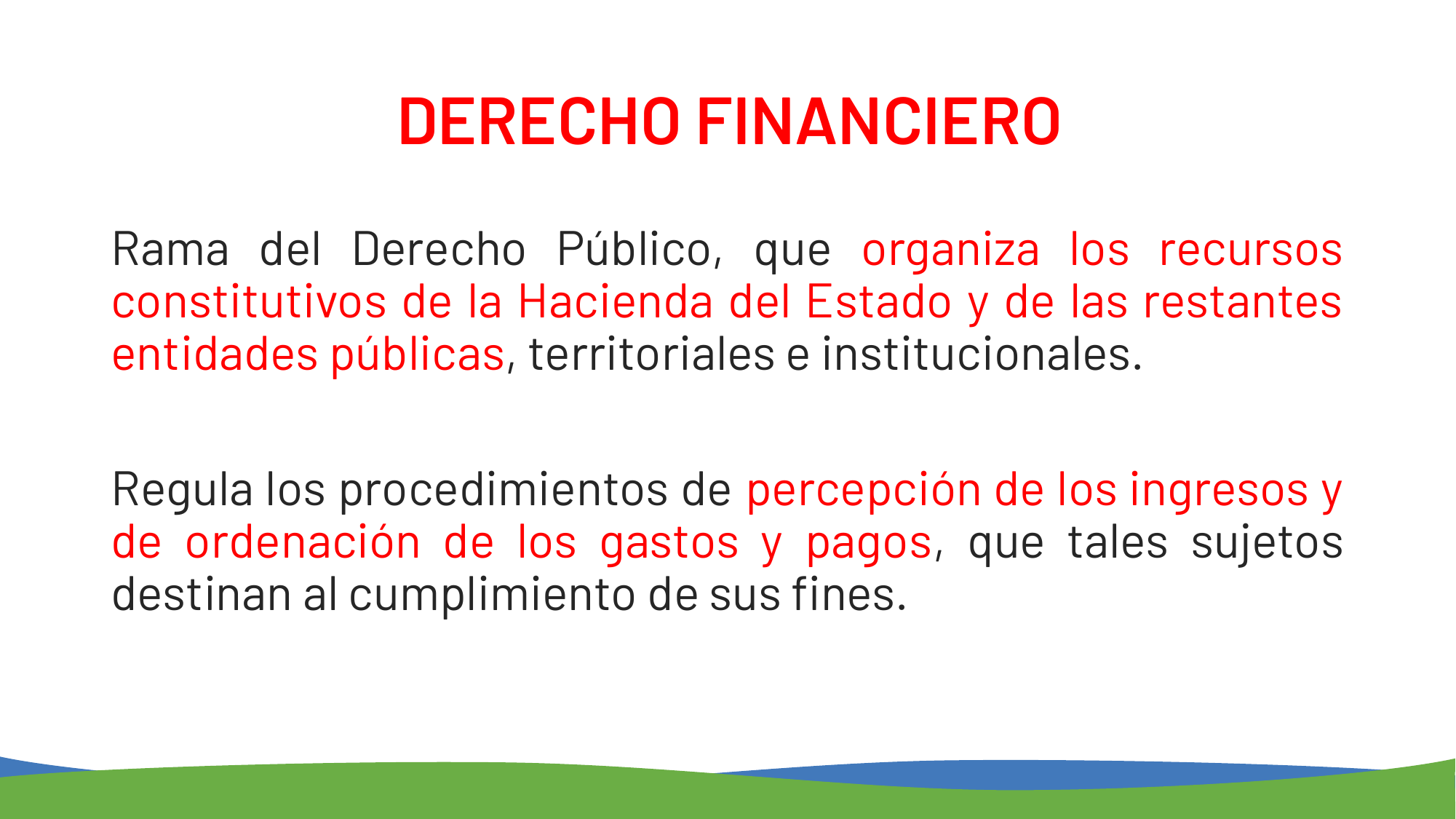

# DERECHO FINANCIERO
Rama del Derecho Público, que organiza los recursos constitutivos de la Hacienda del Estado y de las restantes entidades públicas, territoriales e institucionales.

Regula los procedimientos de percepción de los ingresos y de ordenación de los gastos y pagos, que tales sujetos destinan al cumplimiento de sus fines.